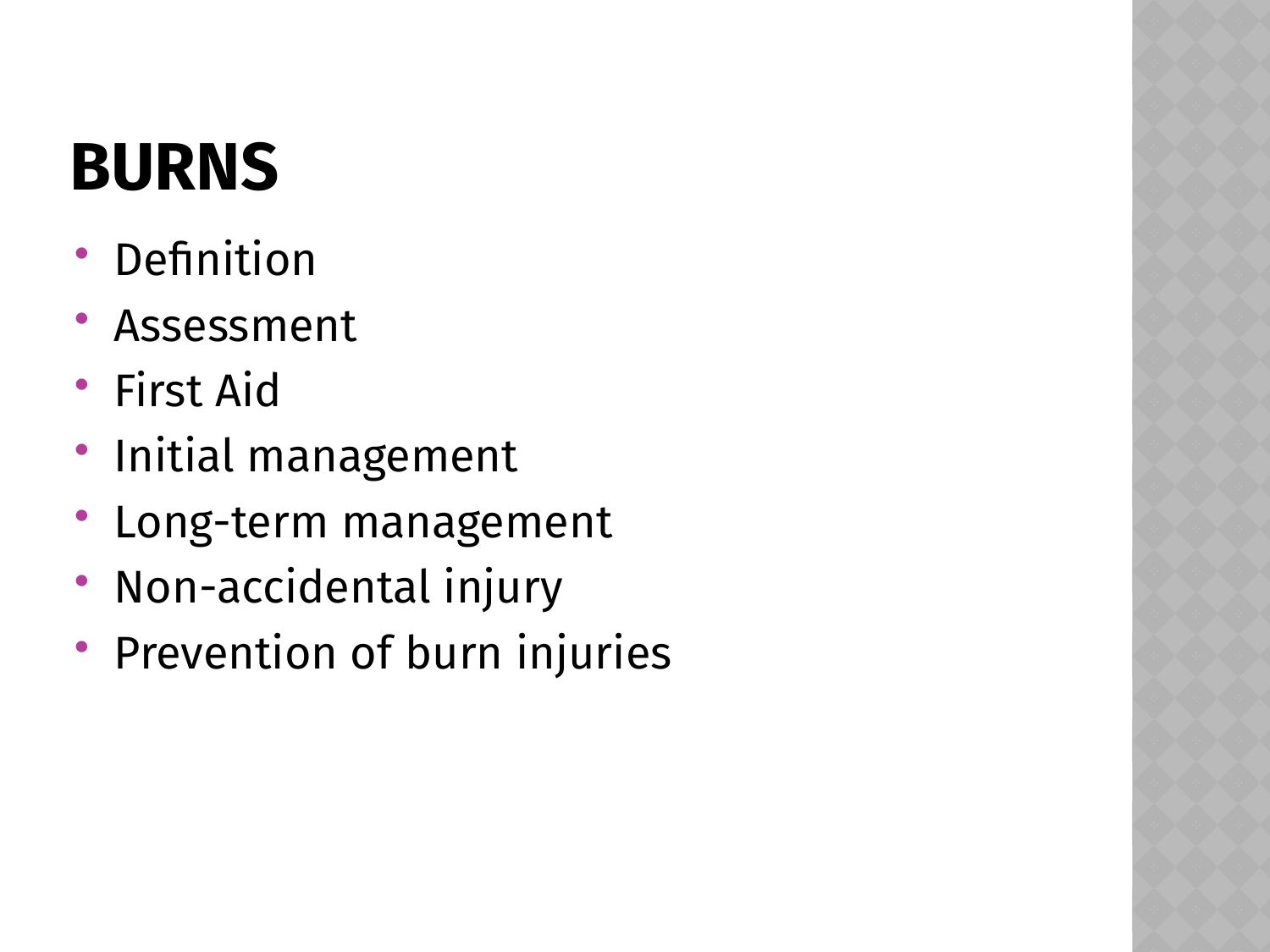

# Burns
Definition
Assessment
First Aid
Initial management
Long-term management
Non-accidental injury
Prevention of burn injuries